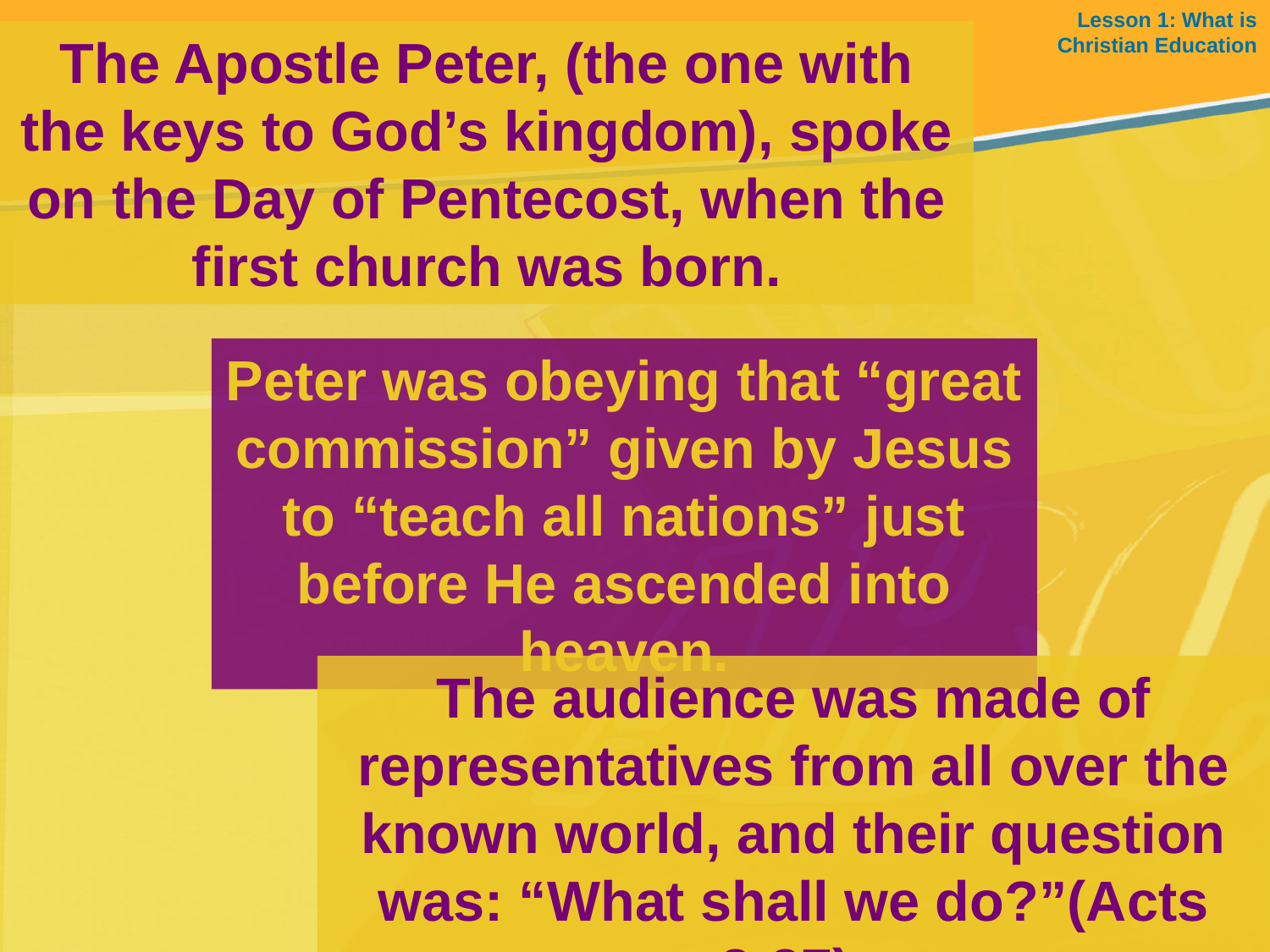

Lesson 1: What is Christian Education
The Apostle Peter, (the one with the keys to God’s kingdom), spoke on the Day of Pentecost, when the first church was born.
Peter was obeying that “great commission” given by Jesus to “teach all nations” just before He ascended into heaven.
The audience was made of representatives from all over the known world, and their question was: “What shall we do?”(Acts 2:37).